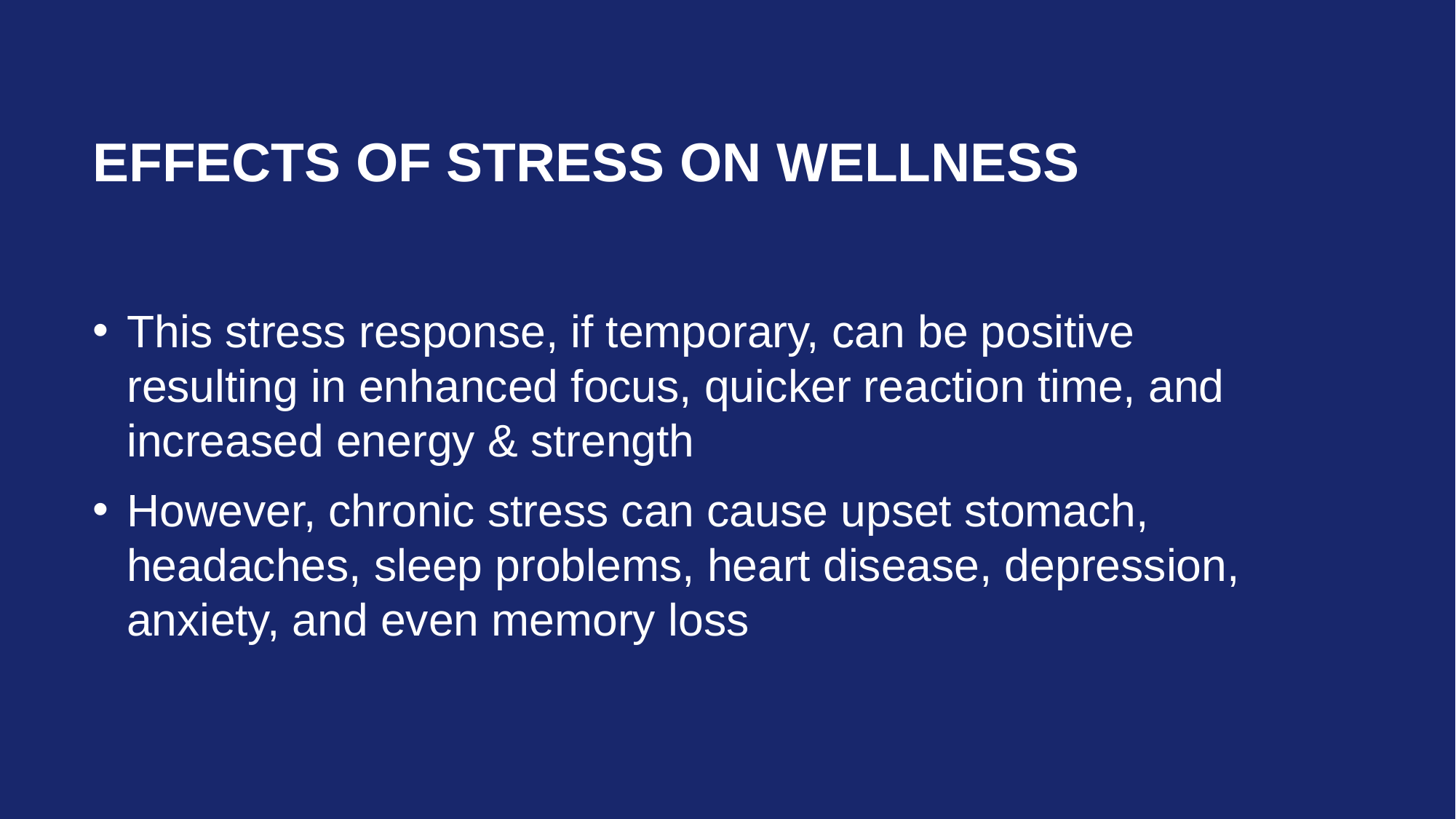

# Effects of Stress on Wellness
This stress response, if temporary, can be positive resulting in enhanced focus, quicker reaction time, and increased energy & strength
However, chronic stress can cause upset stomach, headaches, sleep problems, heart disease, depression, anxiety, and even memory loss